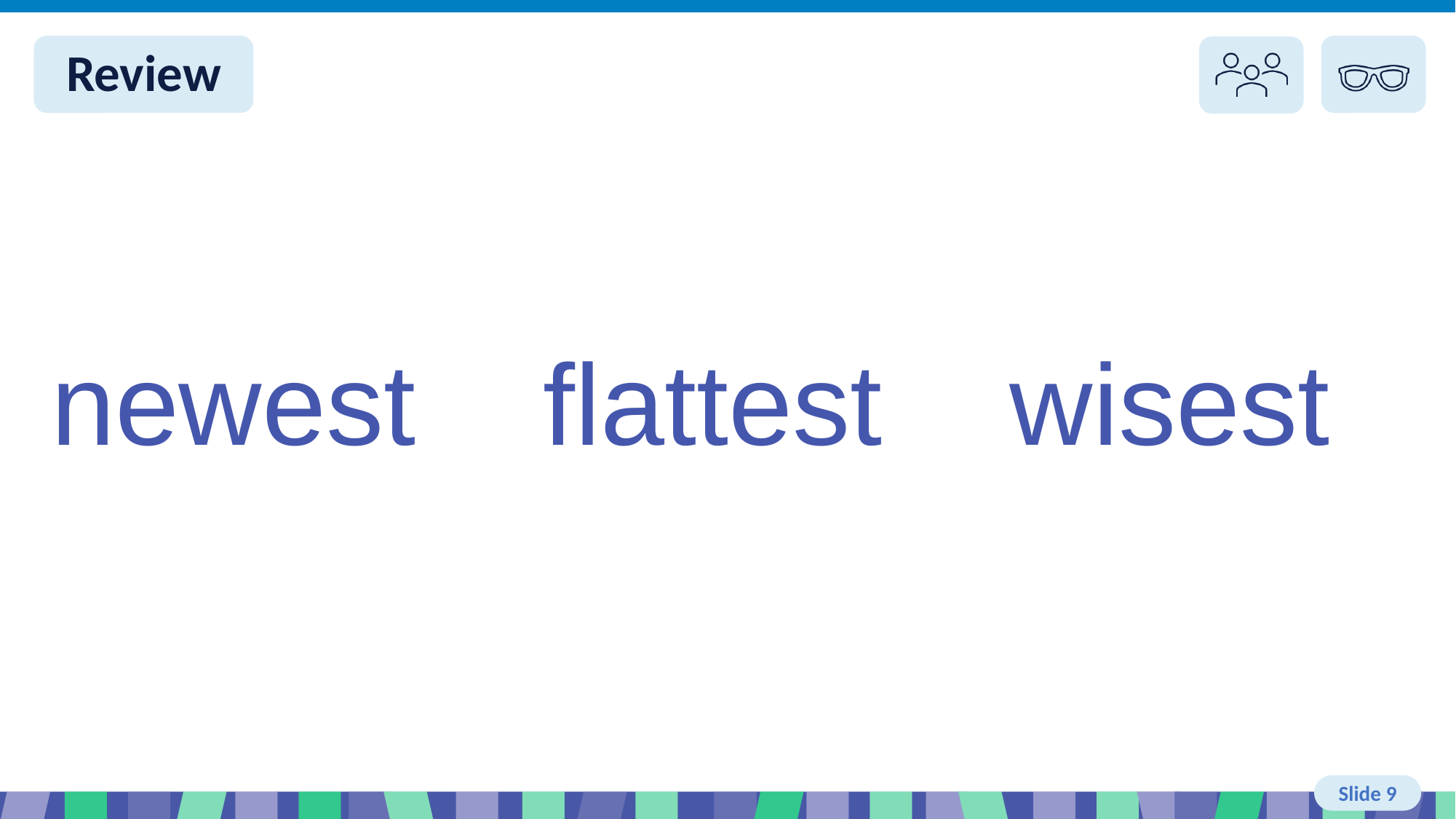

Slide 9 Review You do
newest    flattest    wisest